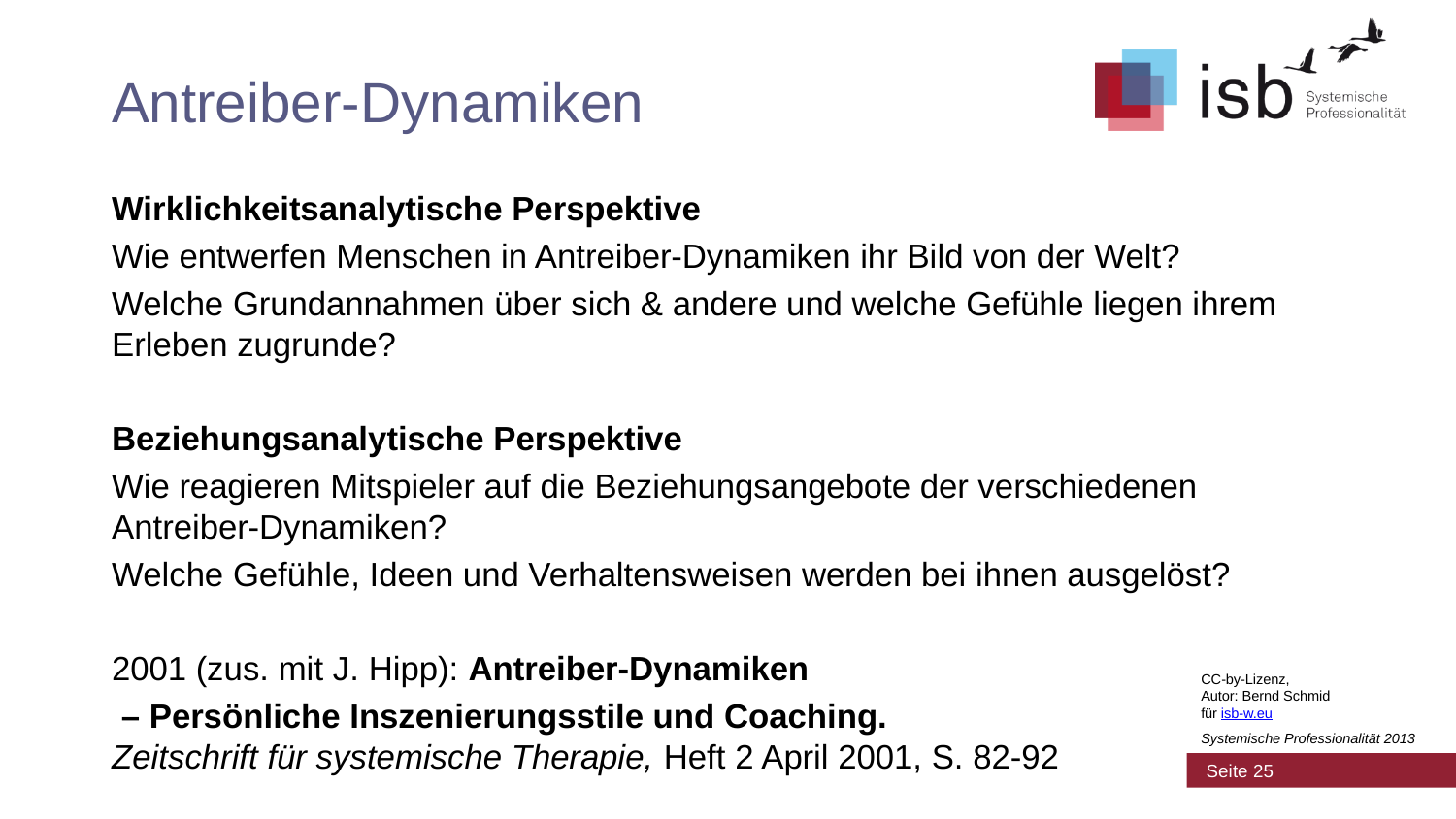

# Antreiber-Dynamiken
Wirklichkeitsanalytische Perspektive
Wie entwerfen Menschen in Antreiber-Dynamiken ihr Bild von der Welt?
Welche Grundannahmen über sich & andere und welche Gefühle liegen ihrem Erleben zugrunde?

Beziehungsanalytische Perspektive
Wie reagieren Mitspieler auf die Beziehungsangebote der verschiedenen Antreiber-Dynamiken?
Welche Gefühle, Ideen und Verhaltensweisen werden bei ihnen ausgelöst?

2001 (zus. mit J. Hipp): Antreiber-Dynamiken
 – Persönliche Inszenierungsstile und Coaching.
Zeitschrift für systemische Therapie, Heft 2 April 2001, S. 82-92

 Seite 25